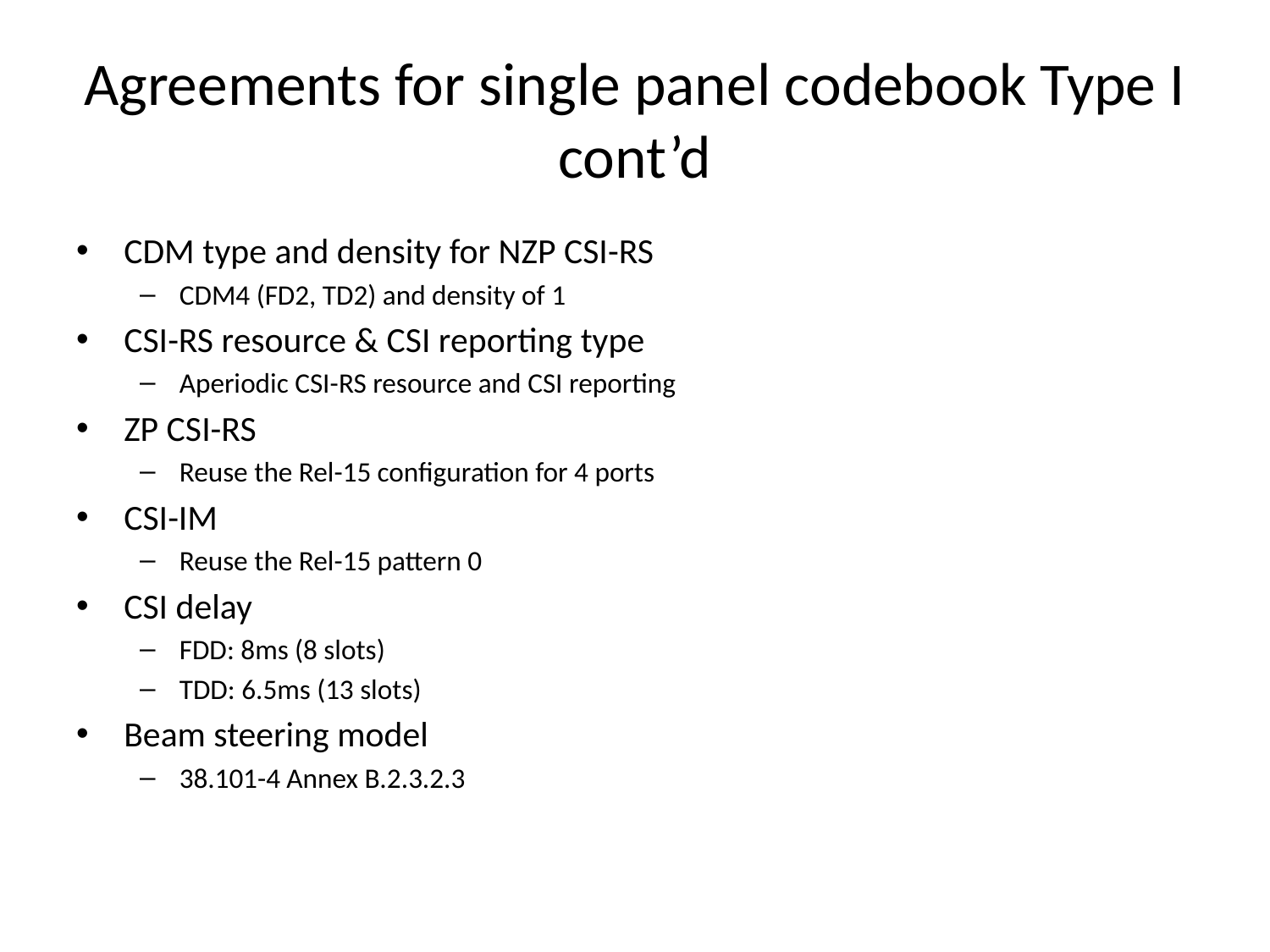

# Agreements for single panel codebook Type I cont’d
CDM type and density for NZP CSI-RS
CDM4 (FD2, TD2) and density of 1
CSI-RS resource & CSI reporting type
Aperiodic CSI-RS resource and CSI reporting
ZP CSI-RS
Reuse the Rel-15 configuration for 4 ports
CSI-IM
Reuse the Rel-15 pattern 0
CSI delay
FDD: 8ms (8 slots)
TDD: 6.5ms (13 slots)
Beam steering model
38.101-4 Annex B.2.3.2.3